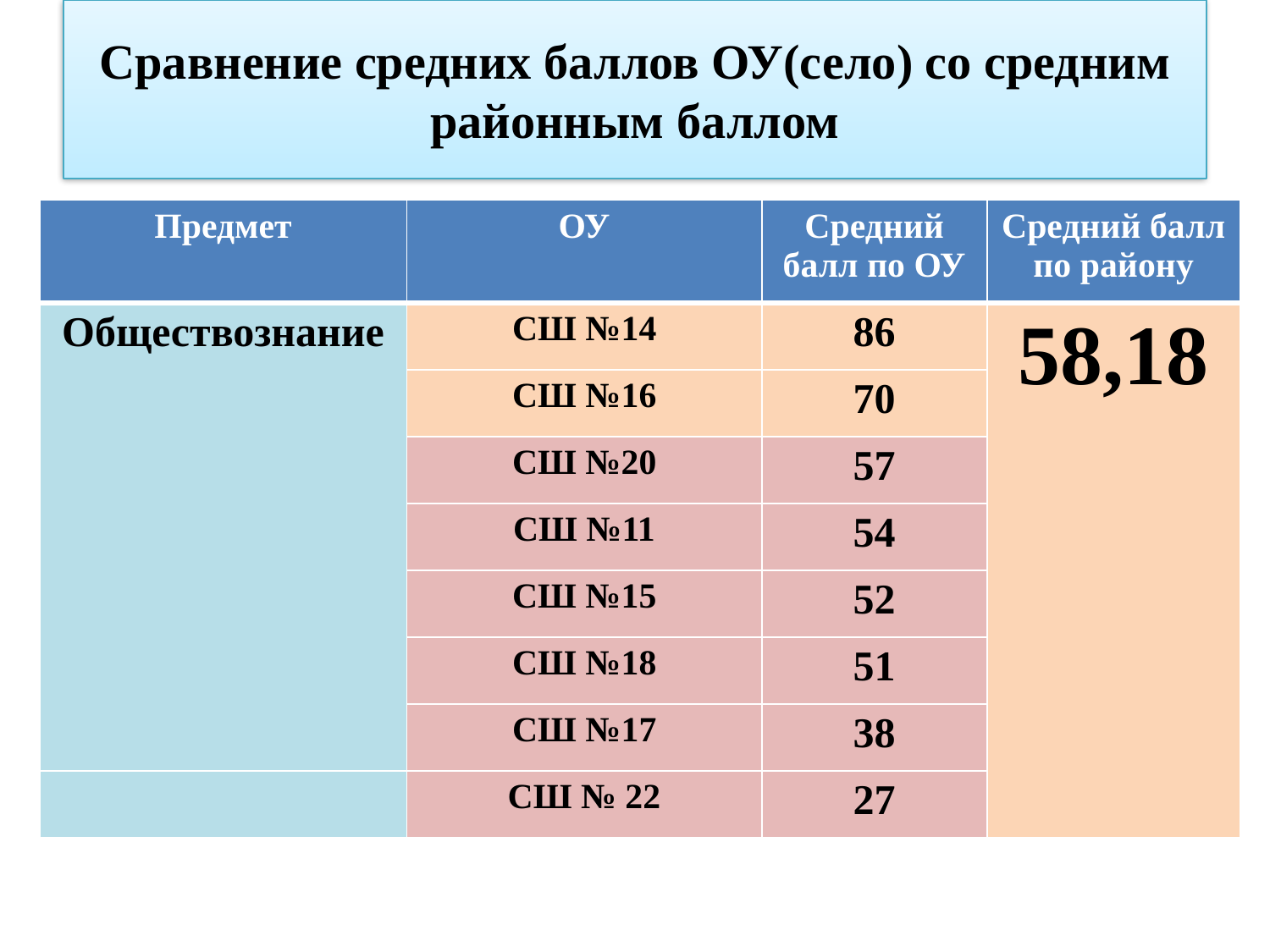

# Сравнение средних баллов ОУ(село) со средним районным баллом
| Предмет | ОУ | Средний балл по ОУ | Средний балл по району |
| --- | --- | --- | --- |
| Обществознание | СШ №14 | 86 | 58,18 |
|  | СШ №16 | 70 |  |
|  | СШ №20 | 57 |  |
|  | СШ №11 | 54 |  |
|  | СШ №15 | 52 |  |
|  | СШ №18 | 51 |  |
|  | СШ №17 | 38 |  |
|  | СШ № 22 | 27 |  |